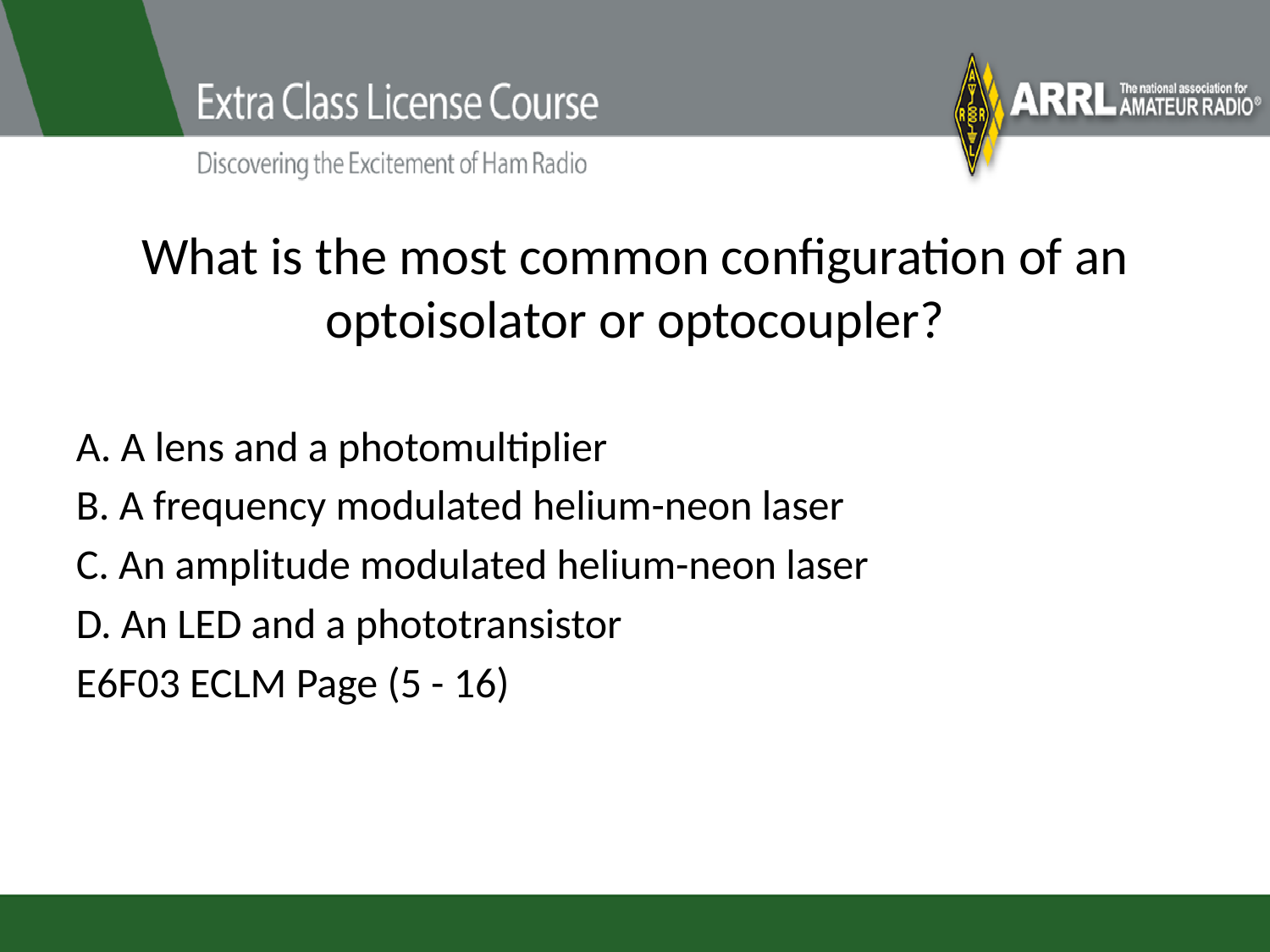

# What is the most common configuration of an optoisolator or optocoupler?
A. A lens and a photomultiplier
B. A frequency modulated helium-neon laser
C. An amplitude modulated helium-neon laser
D. An LED and a phototransistor
E6F03 ECLM Page (5 - 16)